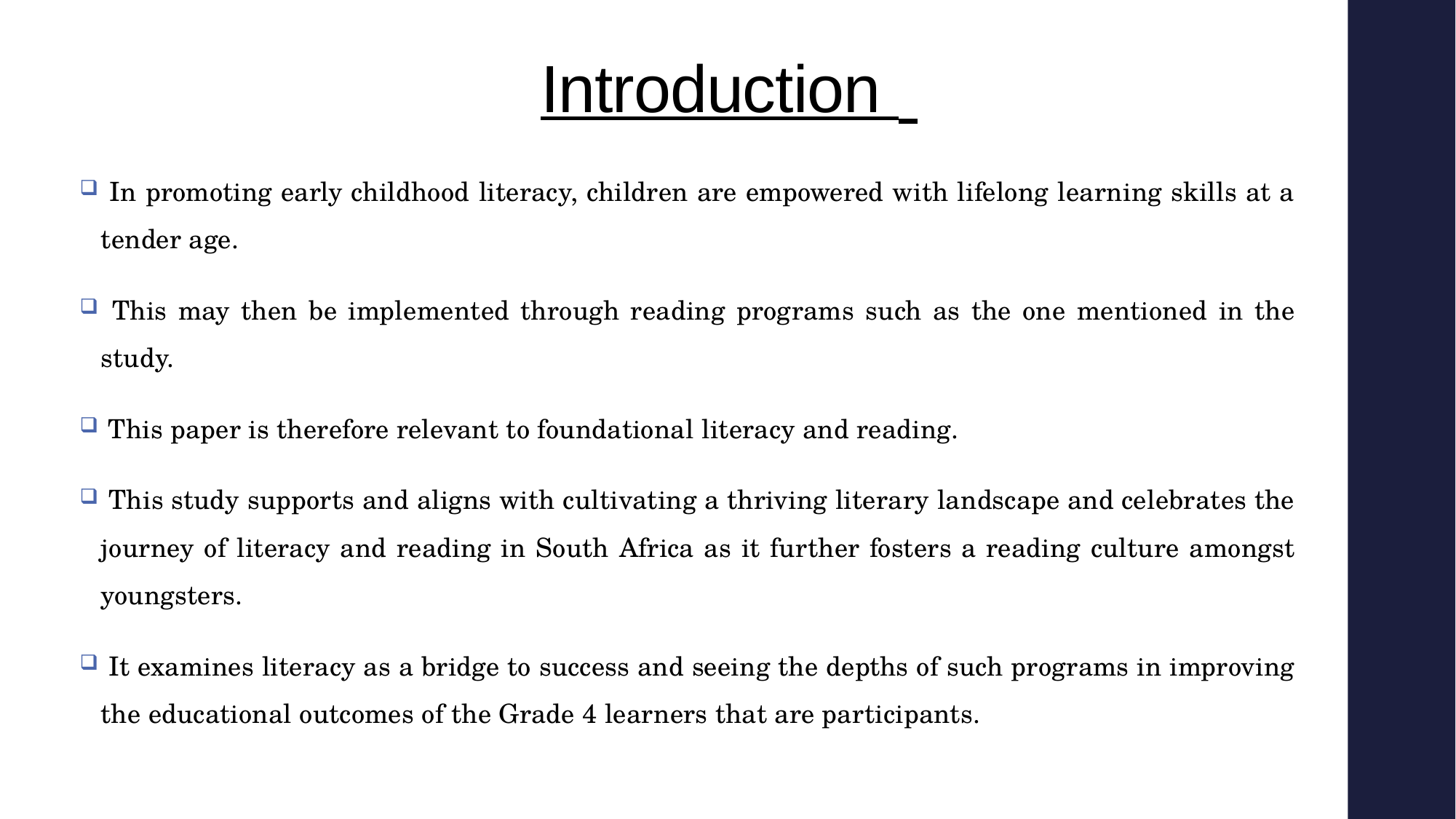

# Introduction
 In promoting early childhood literacy, children are empowered with lifelong learning skills at a tender age.
 This may then be implemented through reading programs such as the one mentioned in the study.
 This paper is therefore relevant to foundational literacy and reading.
 This study supports and aligns with cultivating a thriving literary landscape and celebrates the journey of literacy and reading in South Africa as it further fosters a reading culture amongst youngsters.
 It examines literacy as a bridge to success and seeing the depths of such programs in improving the educational outcomes of the Grade 4 learners that are participants.